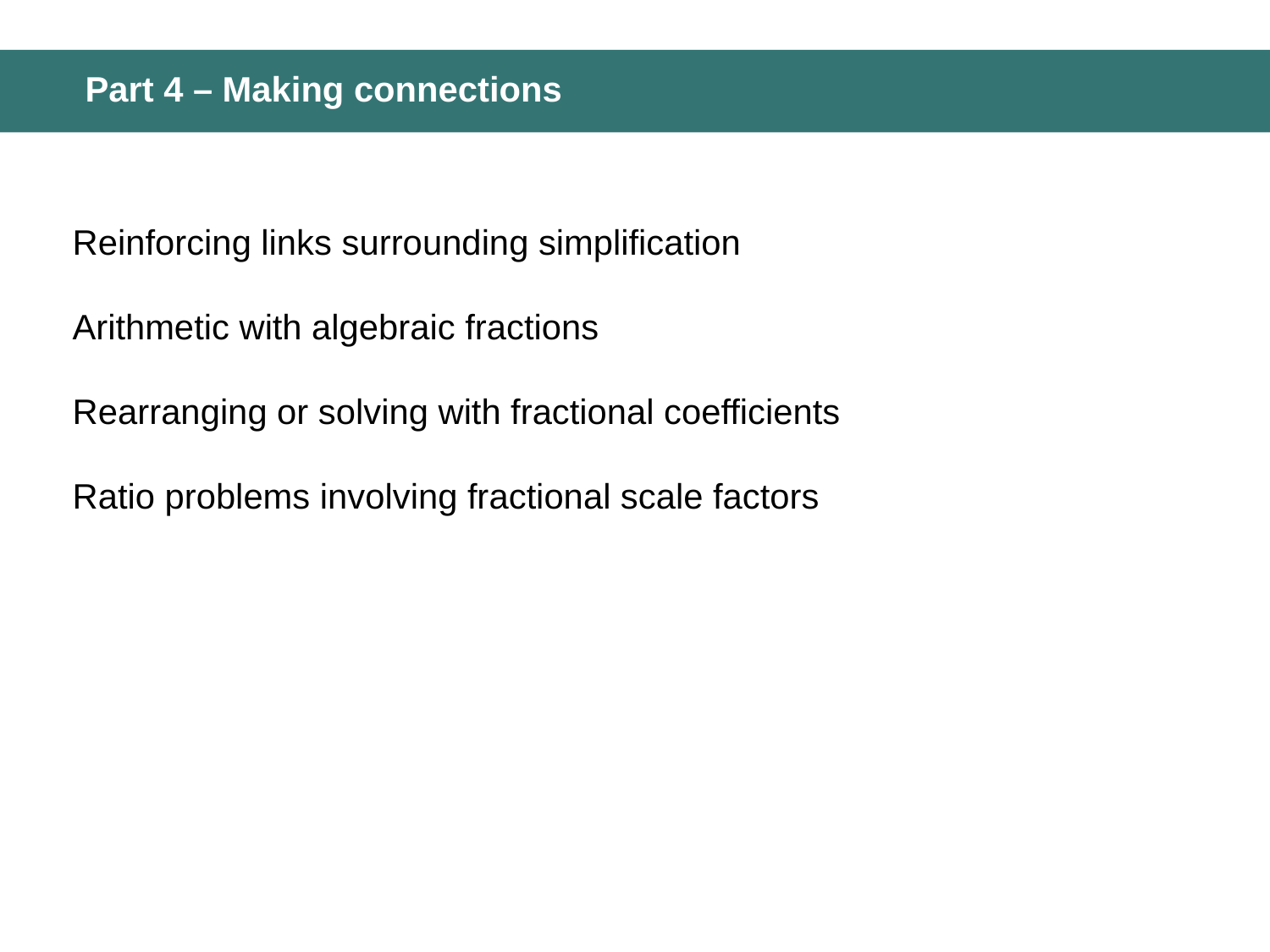

# Part 4 – Making connections
Reinforcing links surrounding simplification

Arithmetic with algebraic fractions

Rearranging or solving with fractional coefficients

Ratio problems involving fractional scale factors